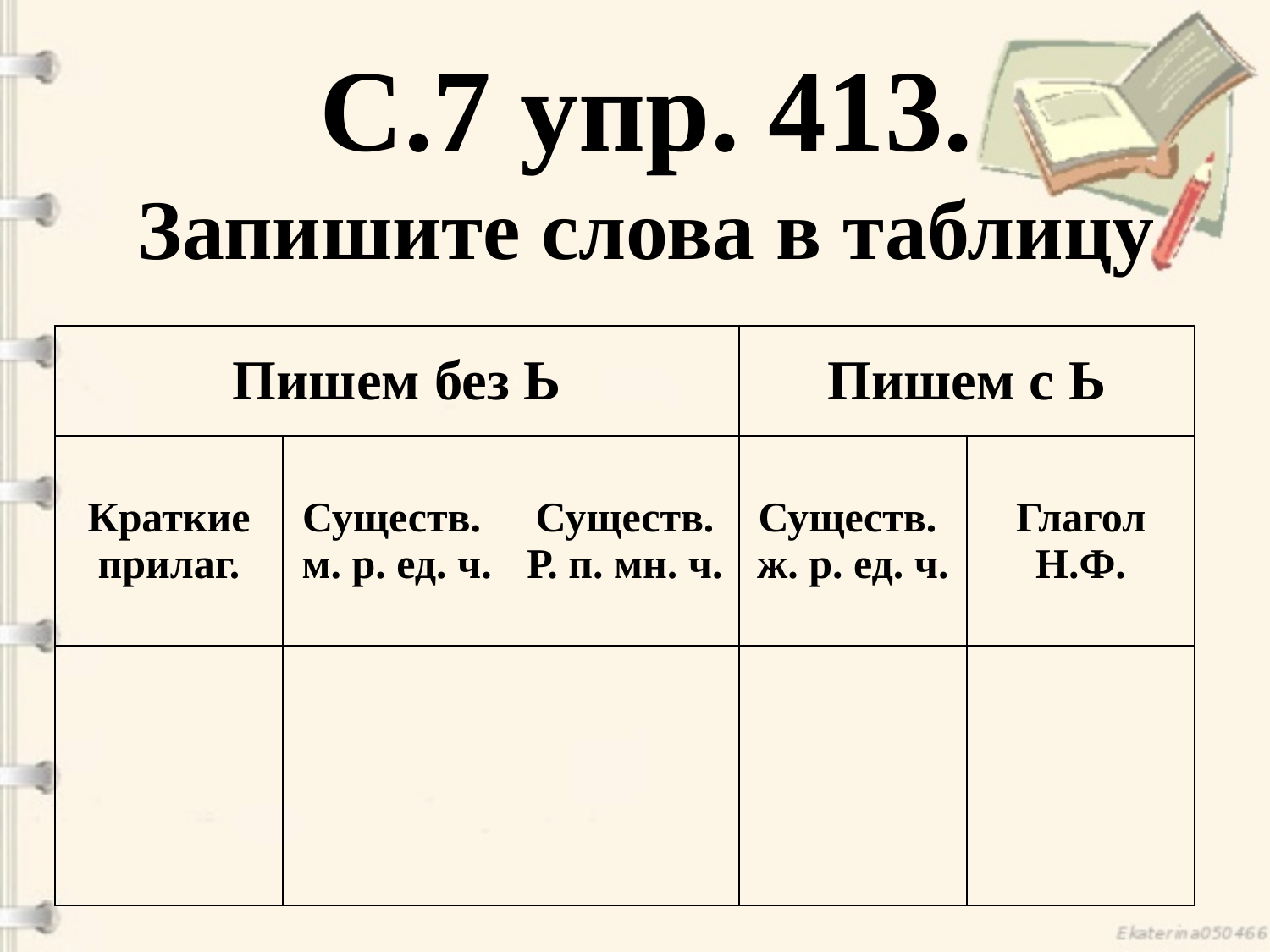

# С.7 упр. 413. Запишите слова в таблицу
| Пишем без Ь |  |  | Пишем с Ь |  |
| --- | --- | --- | --- | --- |
| Краткие прилаг. | Существ. м. р. ед. ч. | Существ. Р. п. мн. ч. | Существ. ж. р. ед. ч. | Глагол Н.Ф. |
|  |  |  |  |  |